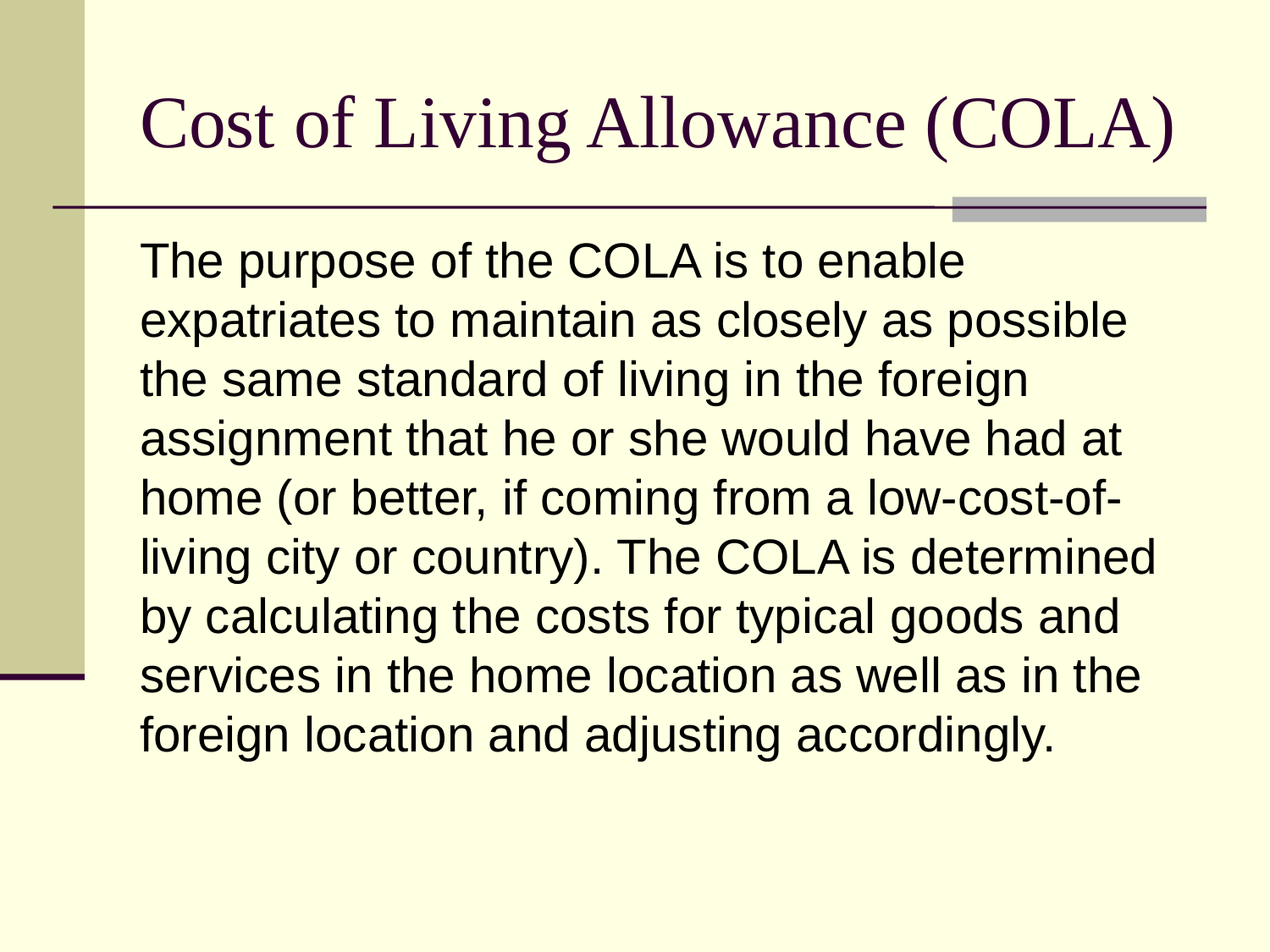

# Cost of Living Allowance (COLA)
The purpose of the COLA is to enable expatriates to maintain as closely as possible the same standard of living in the foreign assignment that he or she would have had at home (or better, if coming from a low-cost-of-living city or country). The COLA is determined by calculating the costs for typical goods and services in the home location as well as in the foreign location and adjusting accordingly.